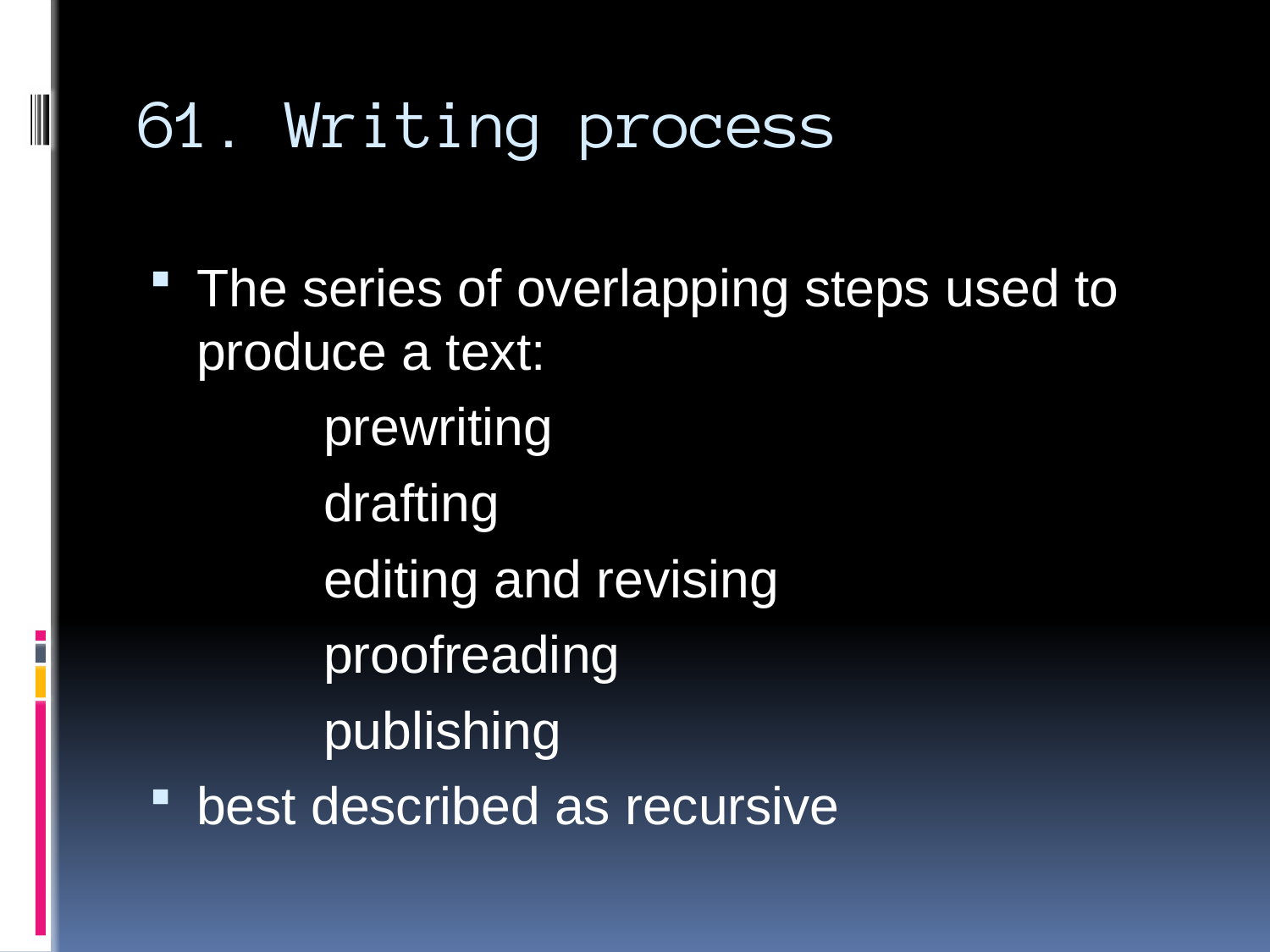

# 61. Writing process
The series of overlapping steps used to produce a text:
		prewriting
  		drafting
		editing and revising
		proofreading
		publishing
best described as recursive